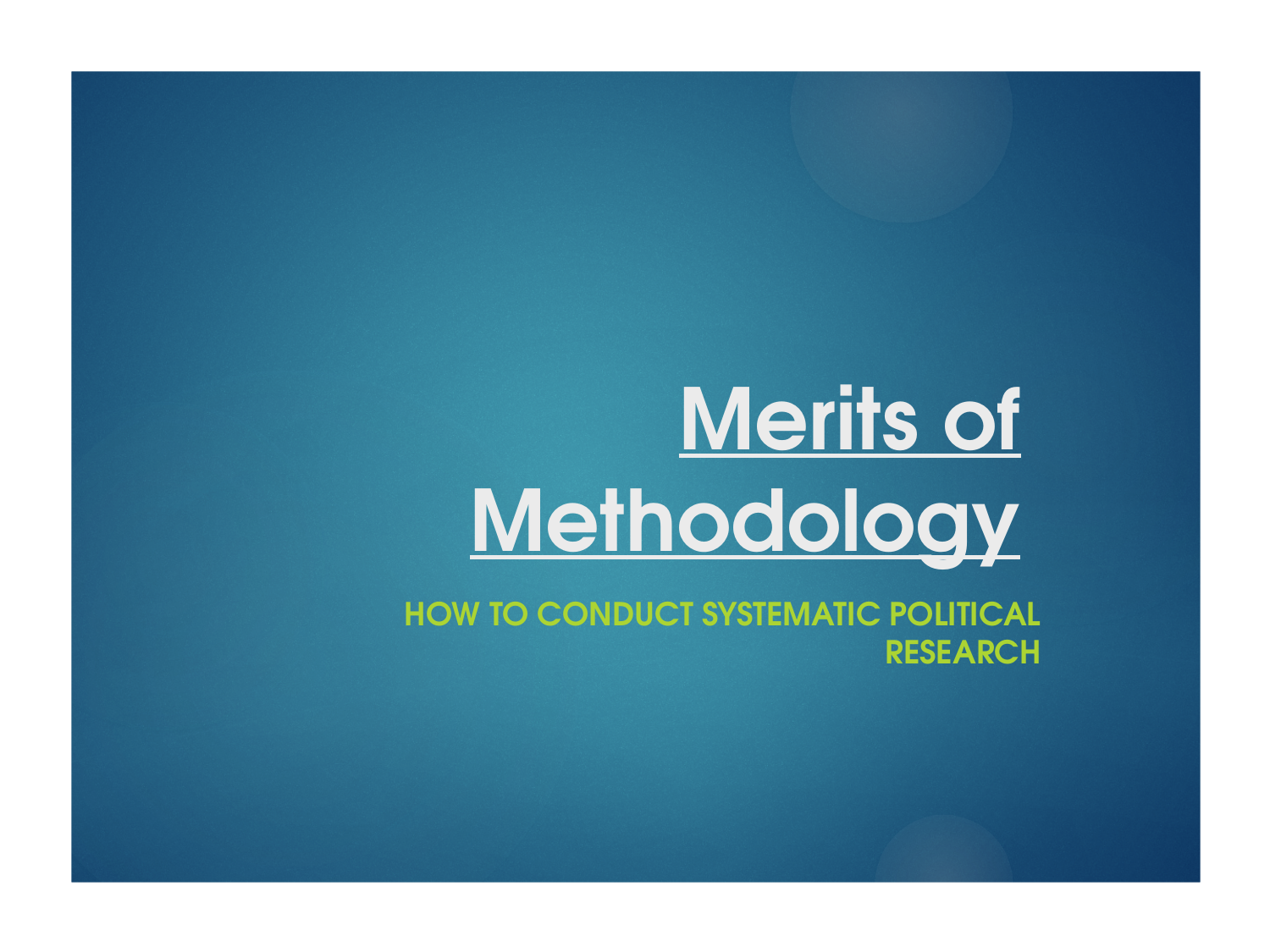

# Merits of Methodology
How to Conduct Systematic Political Research